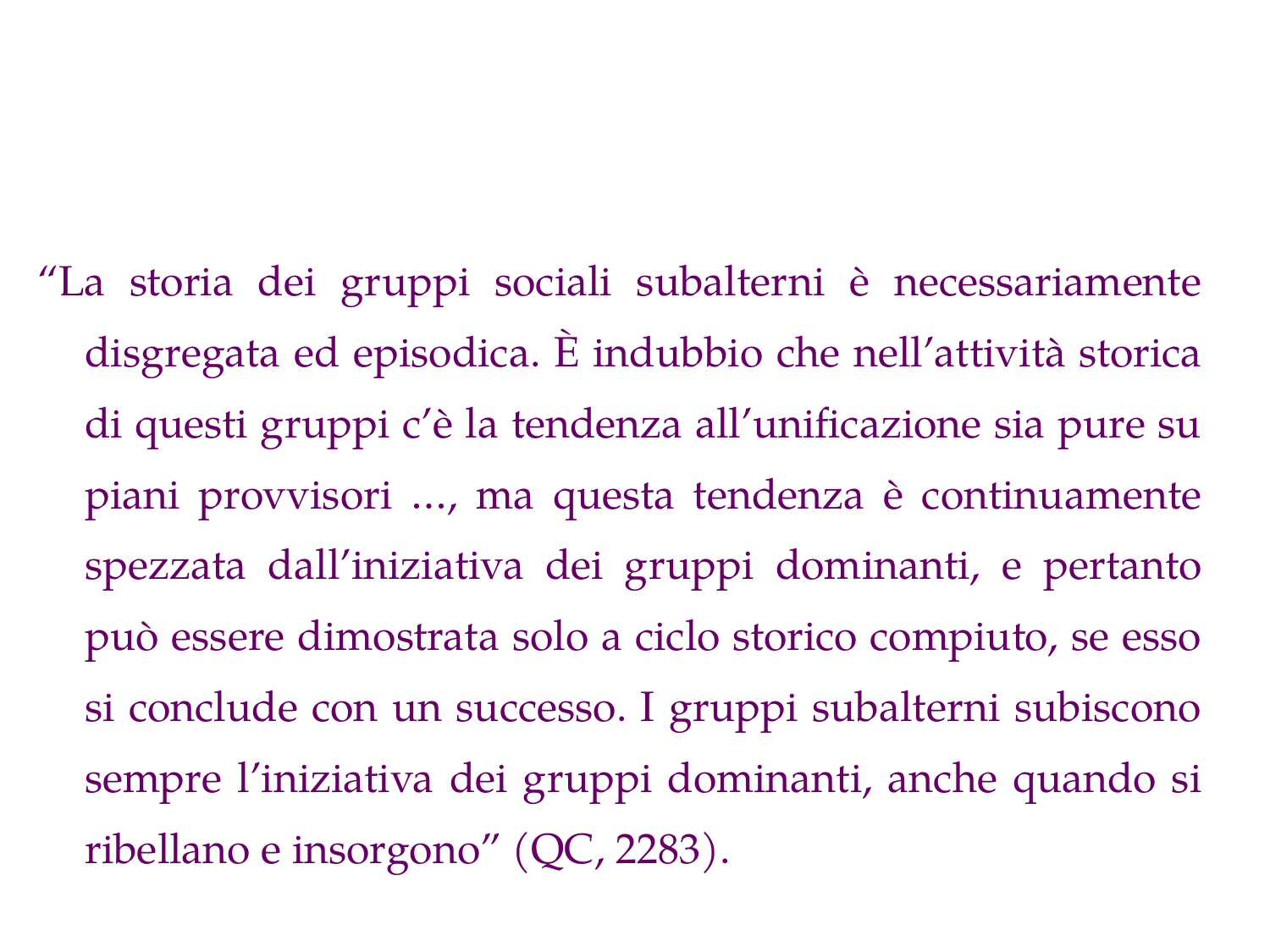

# “La storia dei gruppi sociali subalterni è necessariamente disgregata ed episodica. È indubbio che nell’attività storica di questi gruppi c’è la tendenza all’unificazione sia pure su piani provvisori …, ma questa tendenza è continuamente spezzata dall’iniziativa dei gruppi dominanti, e pertanto può essere dimostrata solo a ciclo storico compiuto, se esso si conclude con un successo. I gruppi subalterni subiscono sempre l’iniziativa dei gruppi dominanti, anche quando si ribellano e insorgono” (QC, 2283).